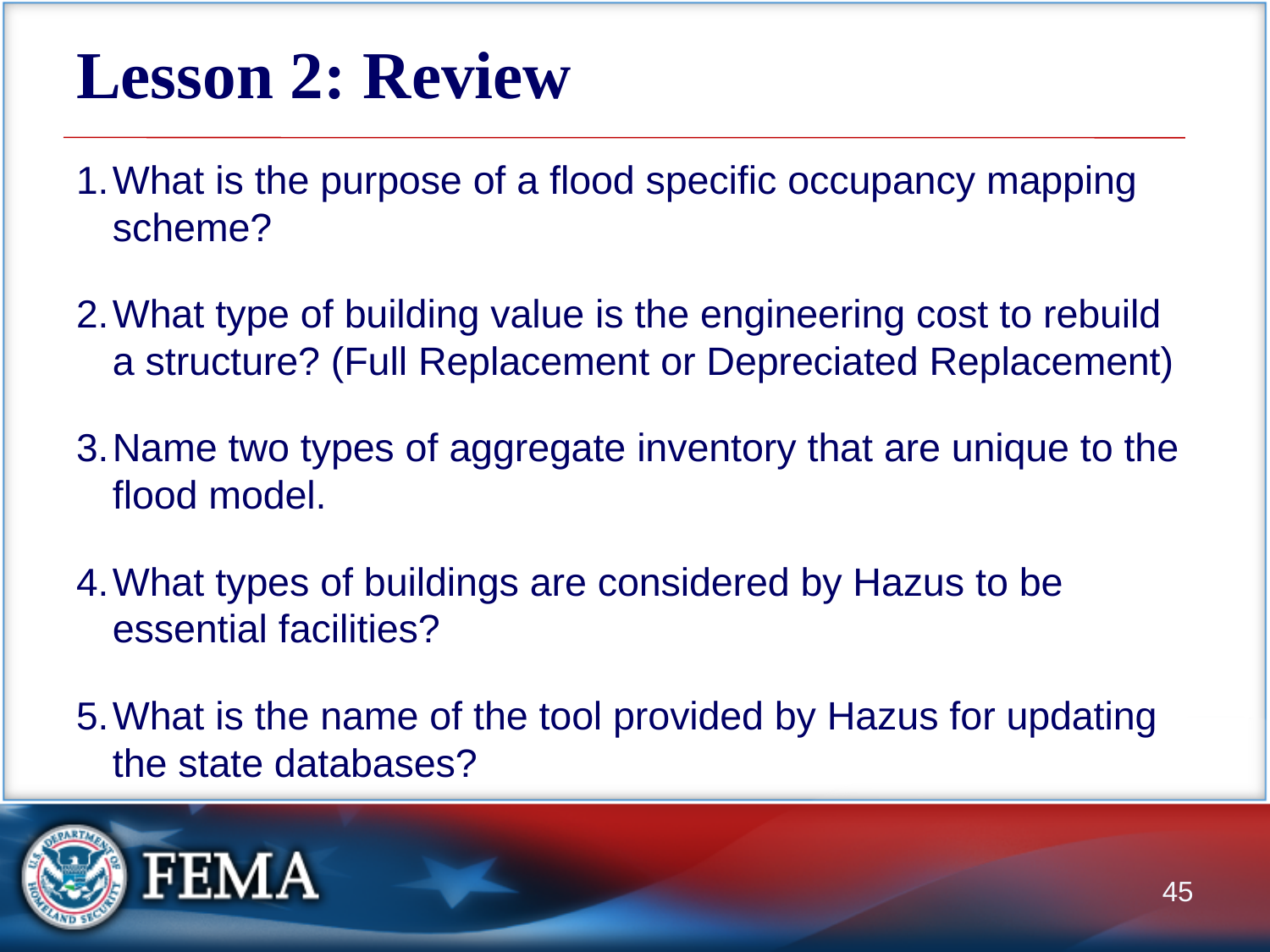

# Lesson 2: Review
What is the purpose of a flood specific occupancy mapping scheme?
What type of building value is the engineering cost to rebuild a structure? (Full Replacement or Depreciated Replacement)
Name two types of aggregate inventory that are unique to the flood model.
What types of buildings are considered by Hazus to be essential facilities?
What is the name of the tool provided by Hazus for updating the state databases?
45